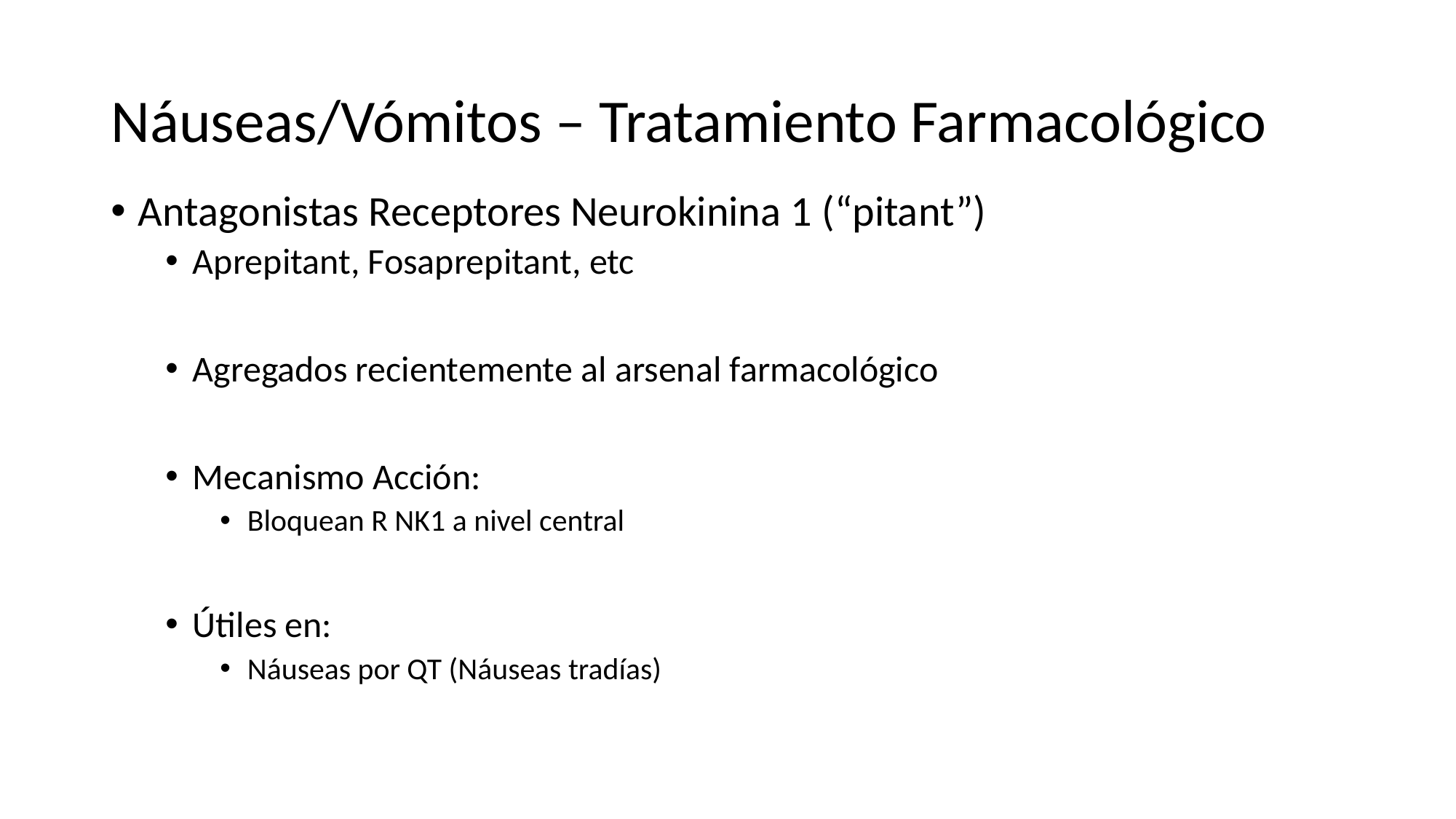

# Náuseas/Vómitos – Tratamiento Farmacológico
Antagonistas Receptores Neurokinina 1 (“pitant”)
Aprepitant, Fosaprepitant, etc

Agregados recientemente al arsenal farmacológico

Mecanismo Acción:
Bloquean R NK1 a nivel central

Útiles en:
Náuseas por QT (Náuseas tradías)